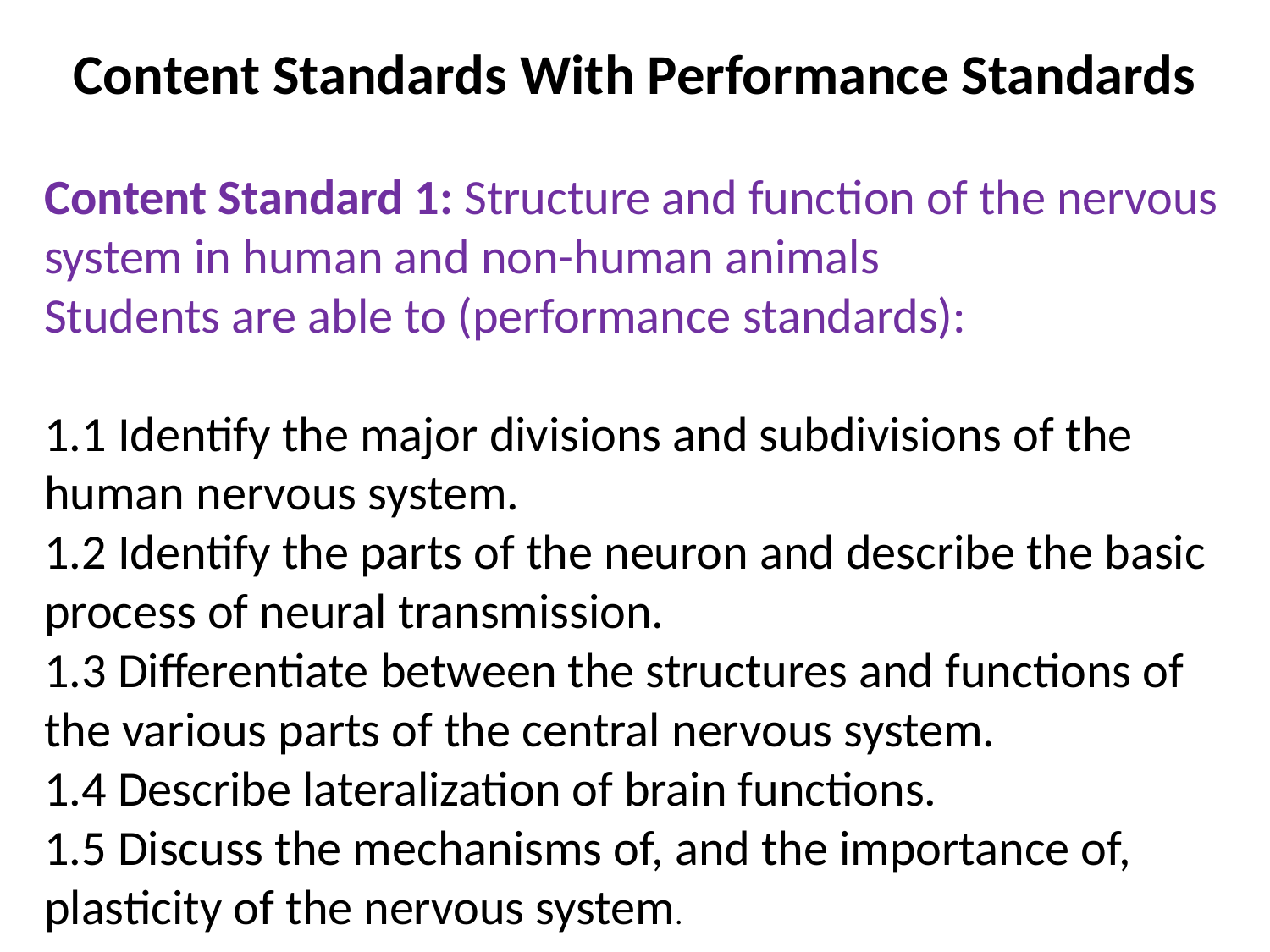

Content Standards With Performance Standards
Content Standard 1: Structure and function of the nervous system in human and non-human animals
Students are able to (performance standards):

1.1 Identify the major divisions and subdivisions of the human nervous system.
1.2 Identify the parts of the neuron and describe the basic process of neural transmission.
1.3 Differentiate between the structures and functions of the various parts of the central nervous system.
1.4 Describe lateralization of brain functions.
1.5 Discuss the mechanisms of, and the importance of, plasticity of the nervous system.